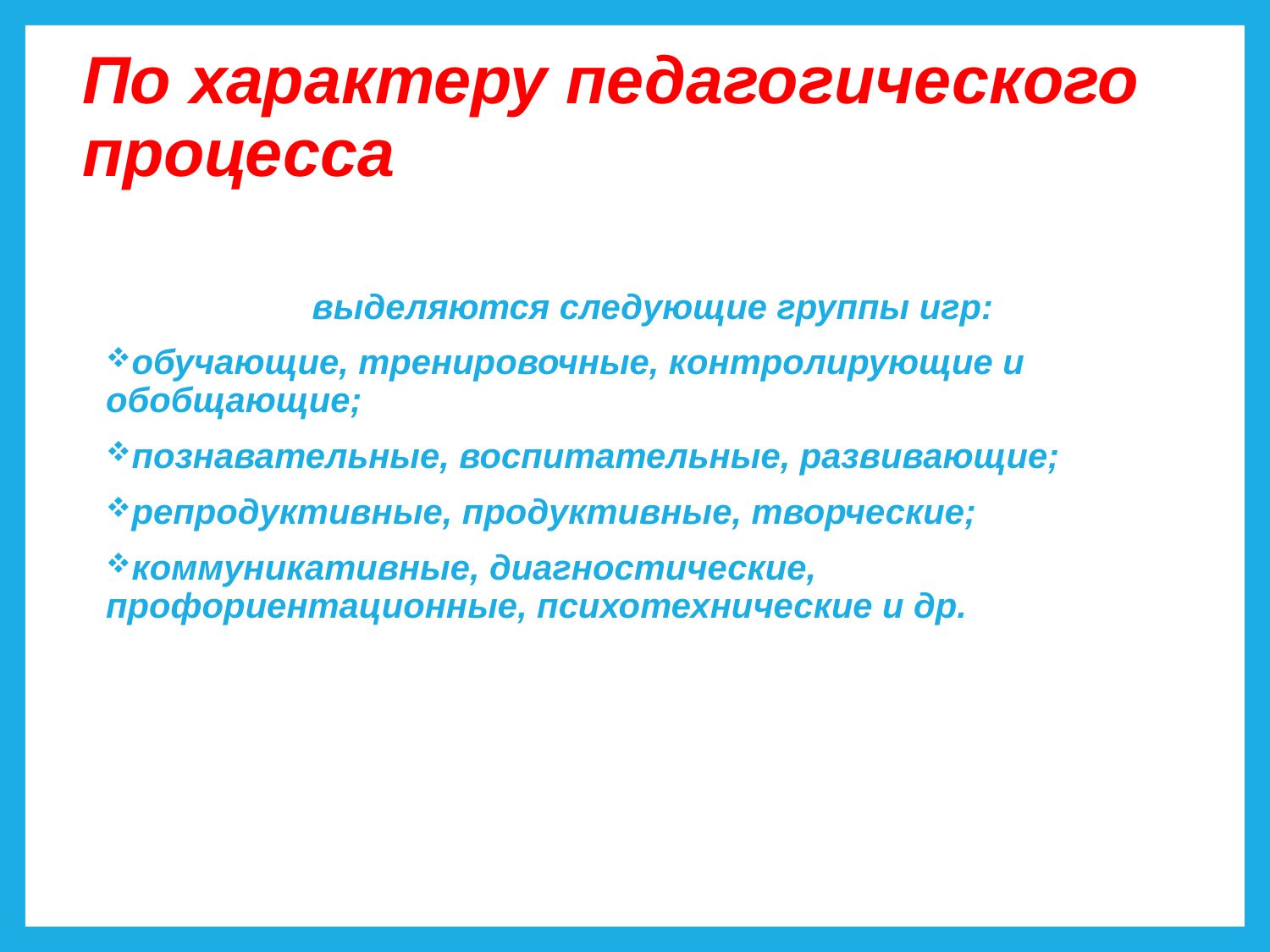

# По характеру педагогического процесса
выделяются следующие группы игр:
обучающие, тренировочные, контролирующие и обобщающие;
познавательные, воспитательные, развивающие;
репродуктивные, продуктивные, творческие;
коммуникативные, диагностические, профориентационные, психотехнические и др.